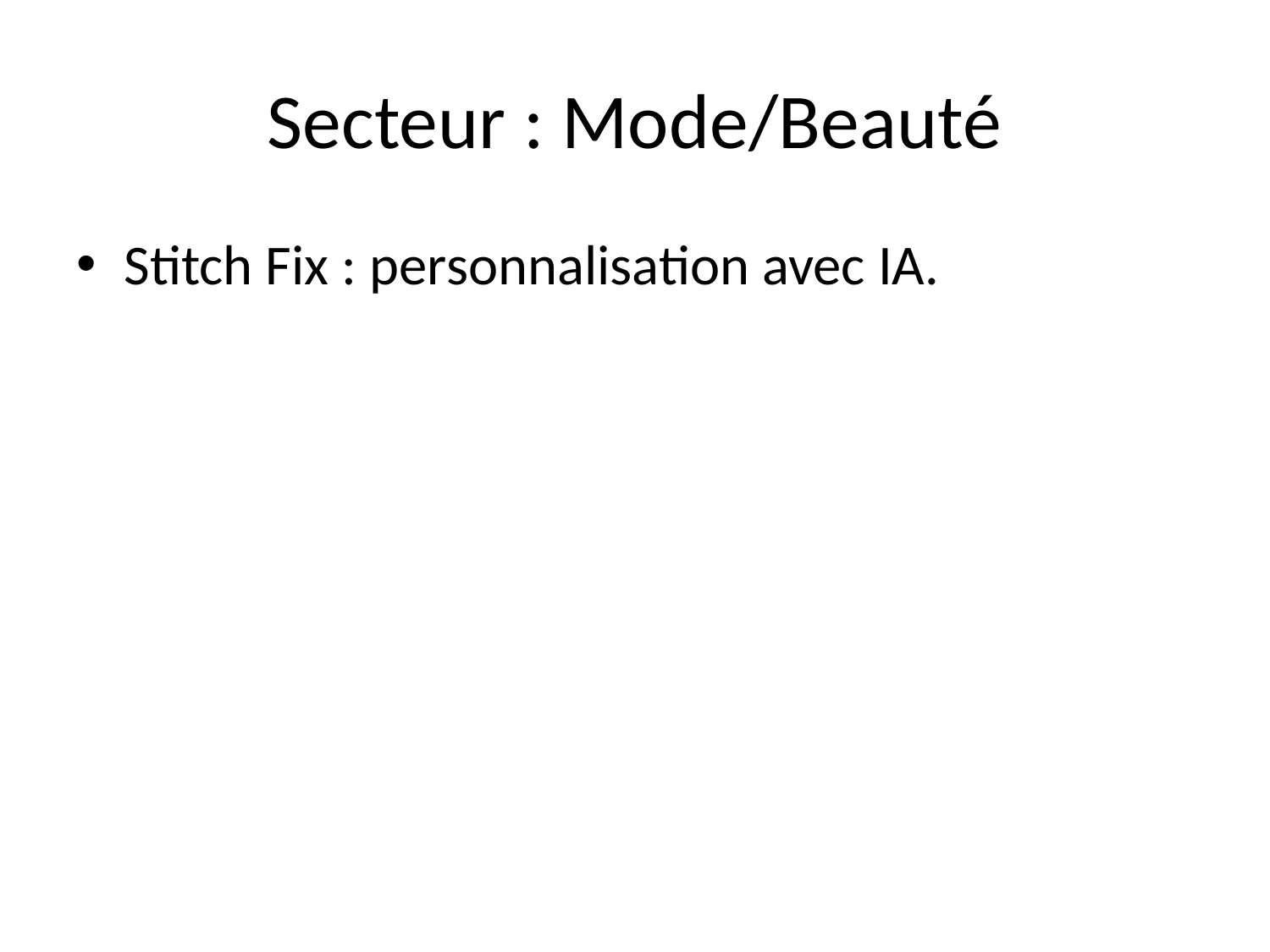

# Secteur : Mode/Beauté
Stitch Fix : personnalisation avec IA.